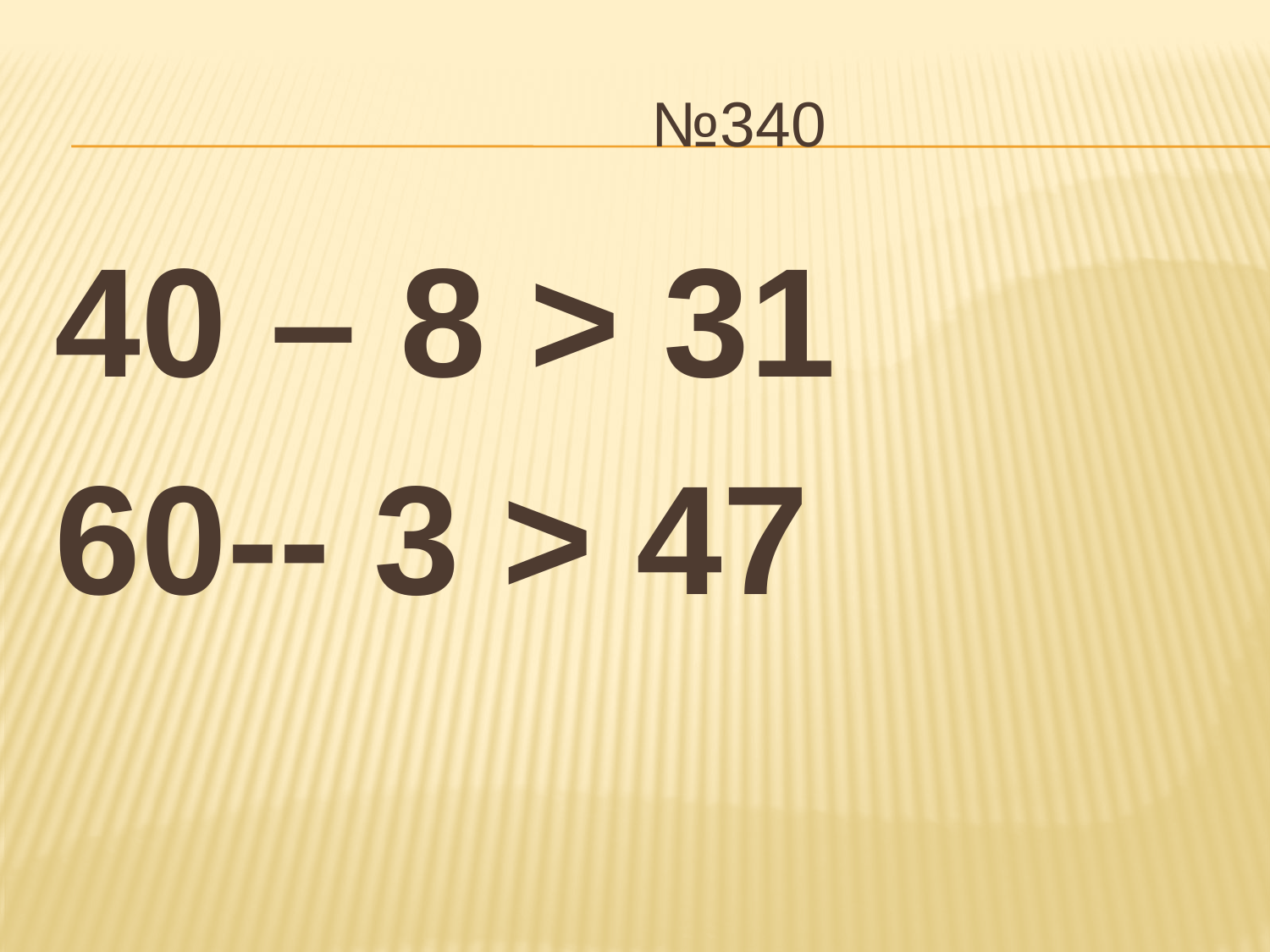

# №340
40 – 8 > 31
60-- 3 > 47